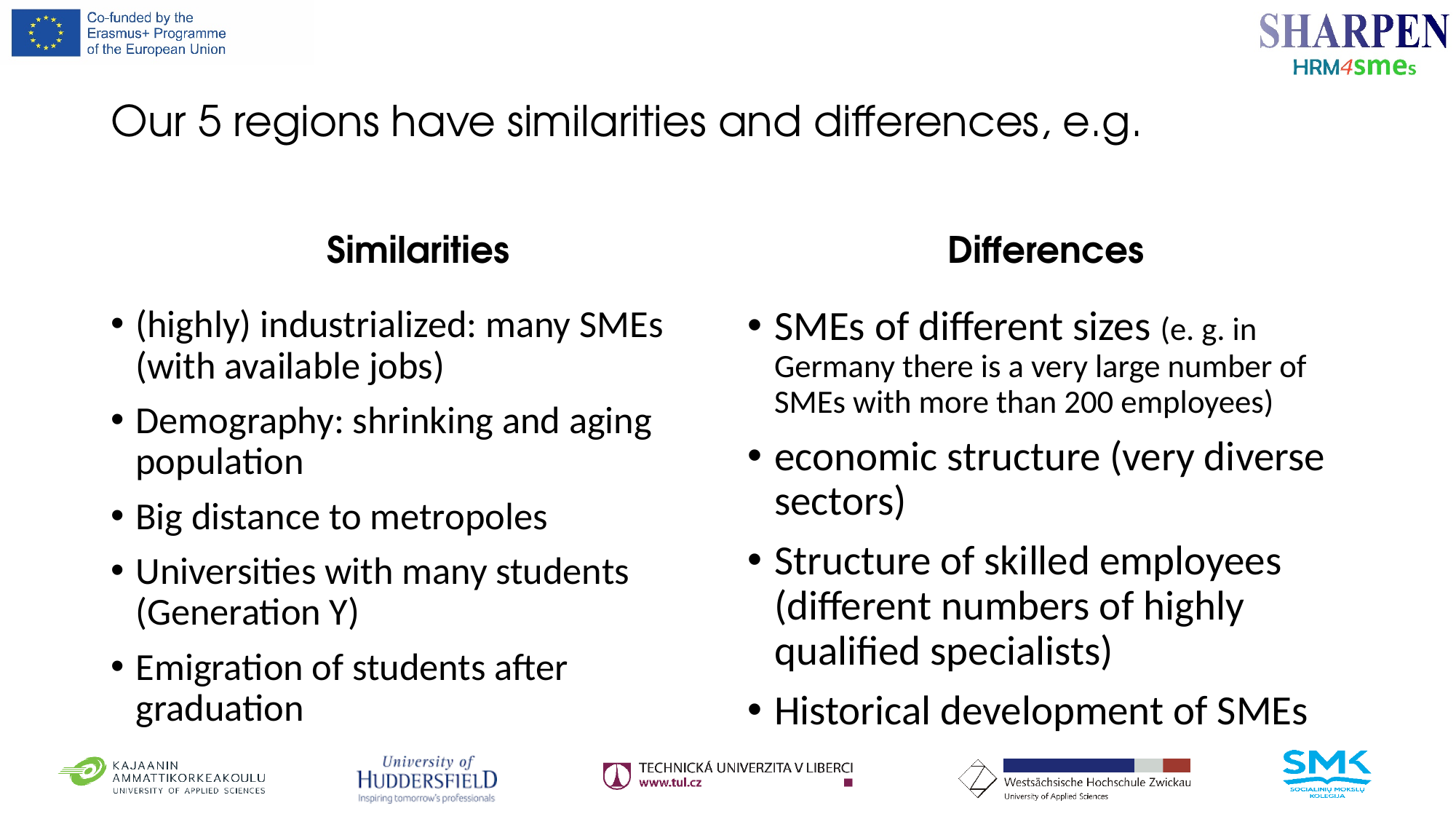

# Our 5 regions have similarities and differences, e.g.
Similarities
Differences
(highly) industrialized: many SMEs (with available jobs)
Demography: shrinking and aging population
Big distance to metropoles
Universities with many students (Generation Y)
Emigration of students after graduation
SMEs of different sizes (e. g. in Germany there is a very large number of SMEs with more than 200 employees)
economic structure (very diverse sectors)
Structure of skilled employees (different numbers of highly qualified specialists)
Historical development of SMEs